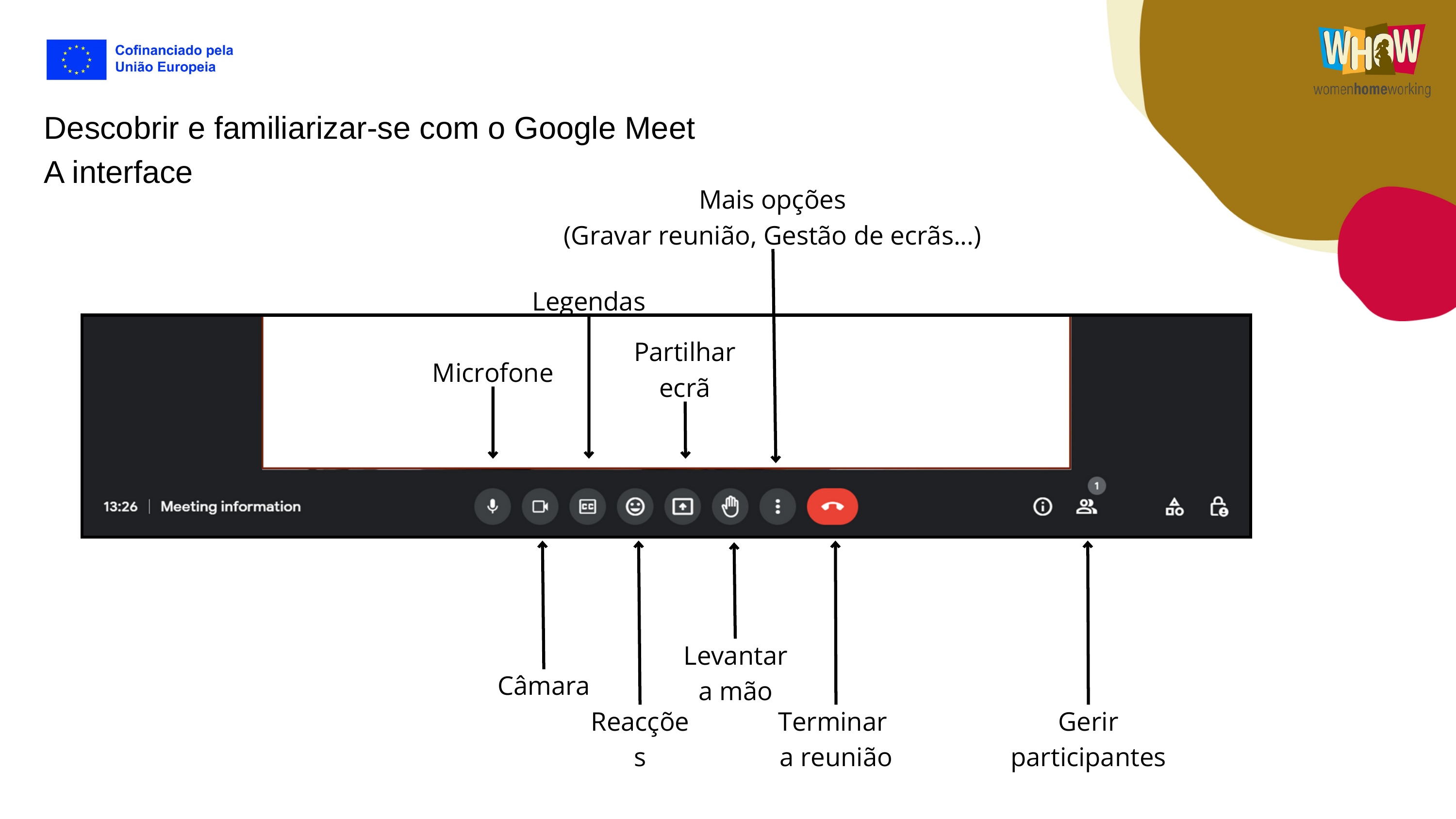

Descobrir e familiarizar-se com o Google Meet
A interface
Mais opções
(Gravar reunião, Gestão de ecrãs...)

Legendas

Partilhar
ecrã
Microfone

Levantar
a mão
Câmara
Reacções
Terminar
a reunião
Gerir participantes